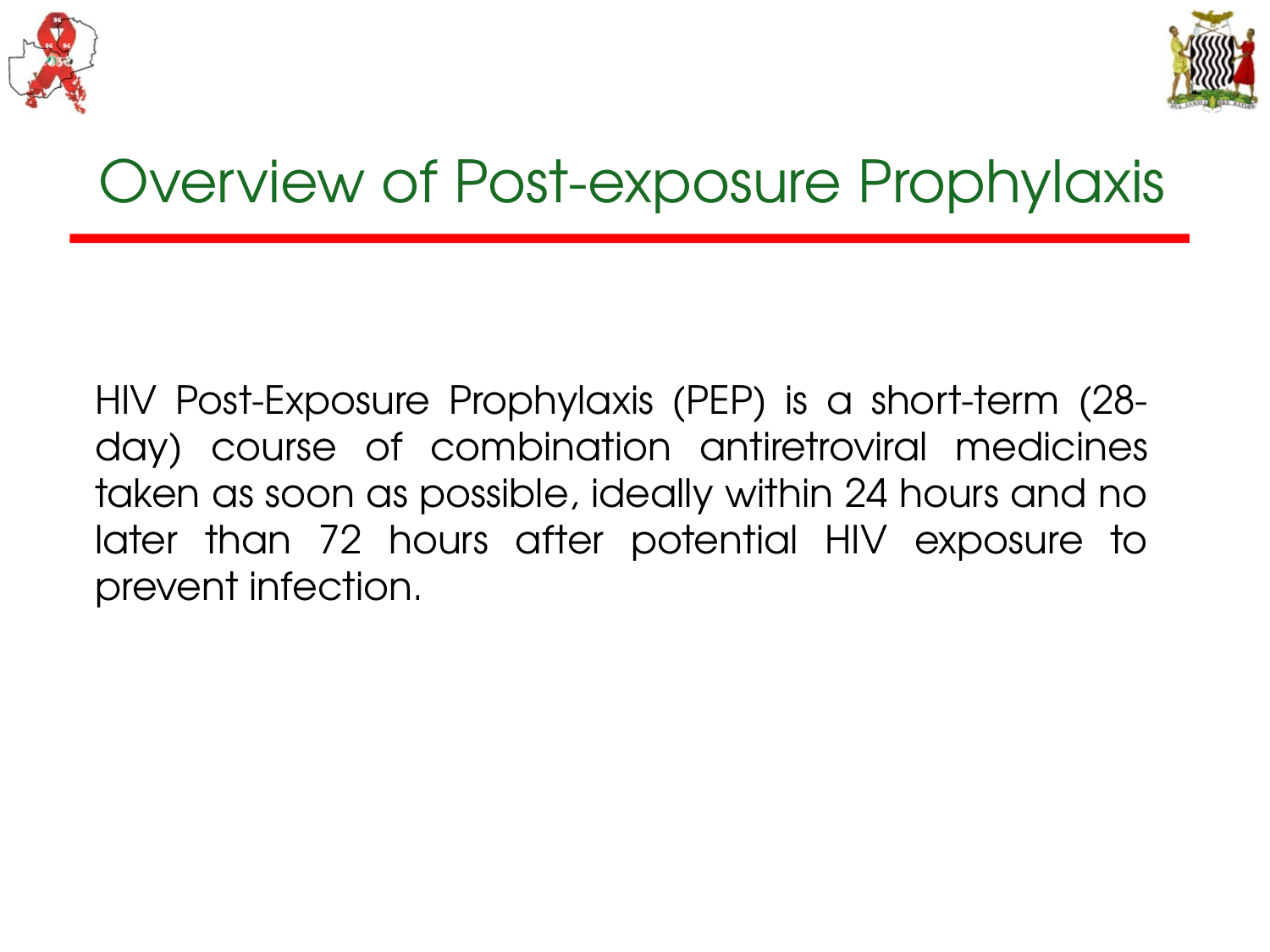

# Overview of Post-exposure Prophylaxis
HIV Post-Exposure Prophylaxis (PEP) is a short-term (28-day) course of combination antiretroviral medicines taken as soon as possible, ideally within 24 hours and no later than 72 hours after potential HIV exposure to prevent infection.